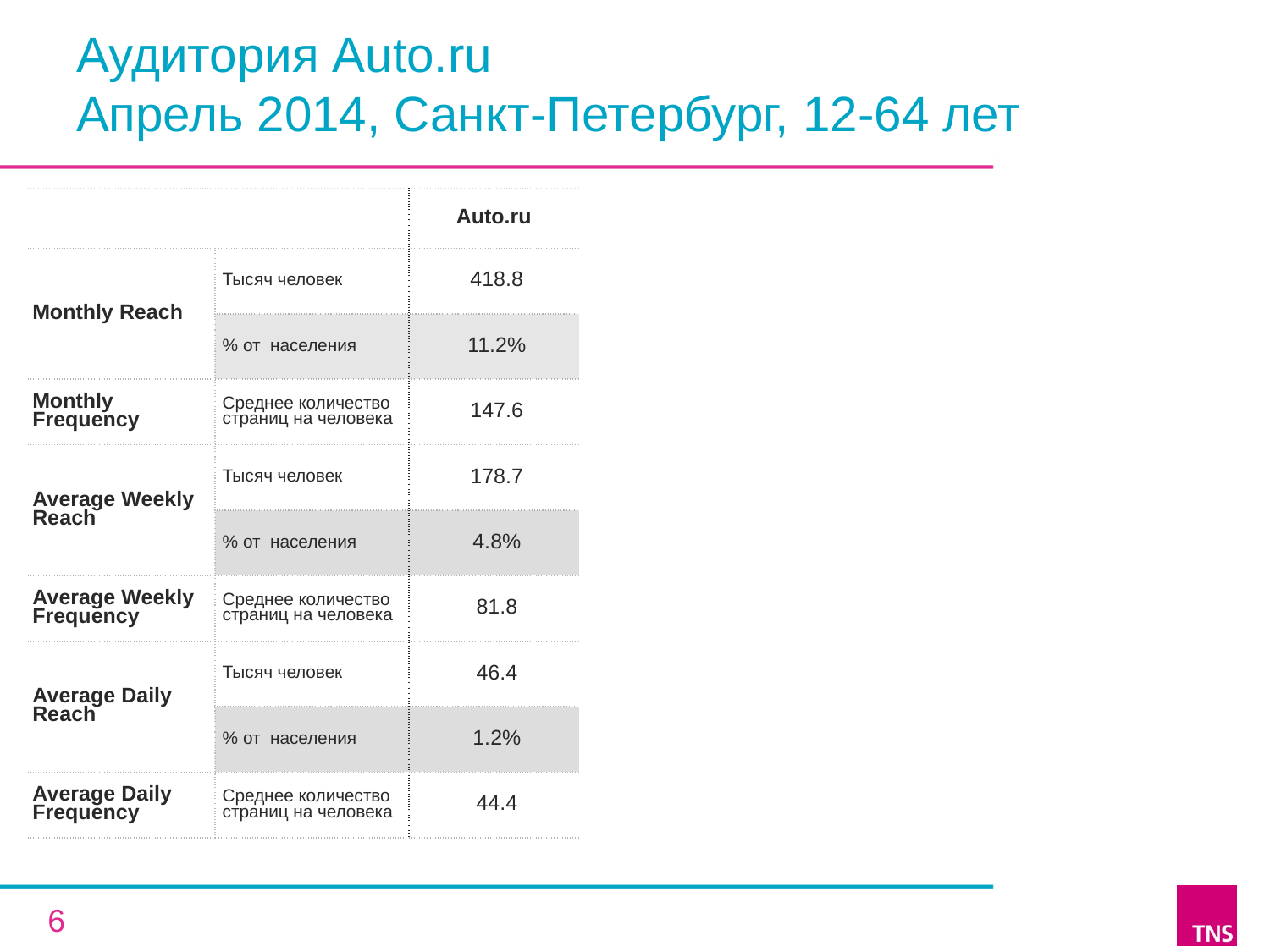

# Аудитория Auto.ru Апрель 2014, Санкт-Петербург, 12-64 лет
|  |  | Auto.ru |
| --- | --- | --- |
| Monthly Reach | Тысяч человек | 418.8 |
|  | % от населения | 11.2% |
| Monthly Frequency | Среднее количество страниц на человека | 147.6 |
| Average Weekly Reach | Тысяч человек | 178.7 |
|  | % от населения | 4.8% |
| Average Weekly Frequency | Среднее количество страниц на человека | 81.8 |
| Average Daily Reach | Тысяч человек | 46.4 |
|  | % от населения | 1.2% |
| Average Daily Frequency | Среднее количество страниц на человека | 44.4 |

6